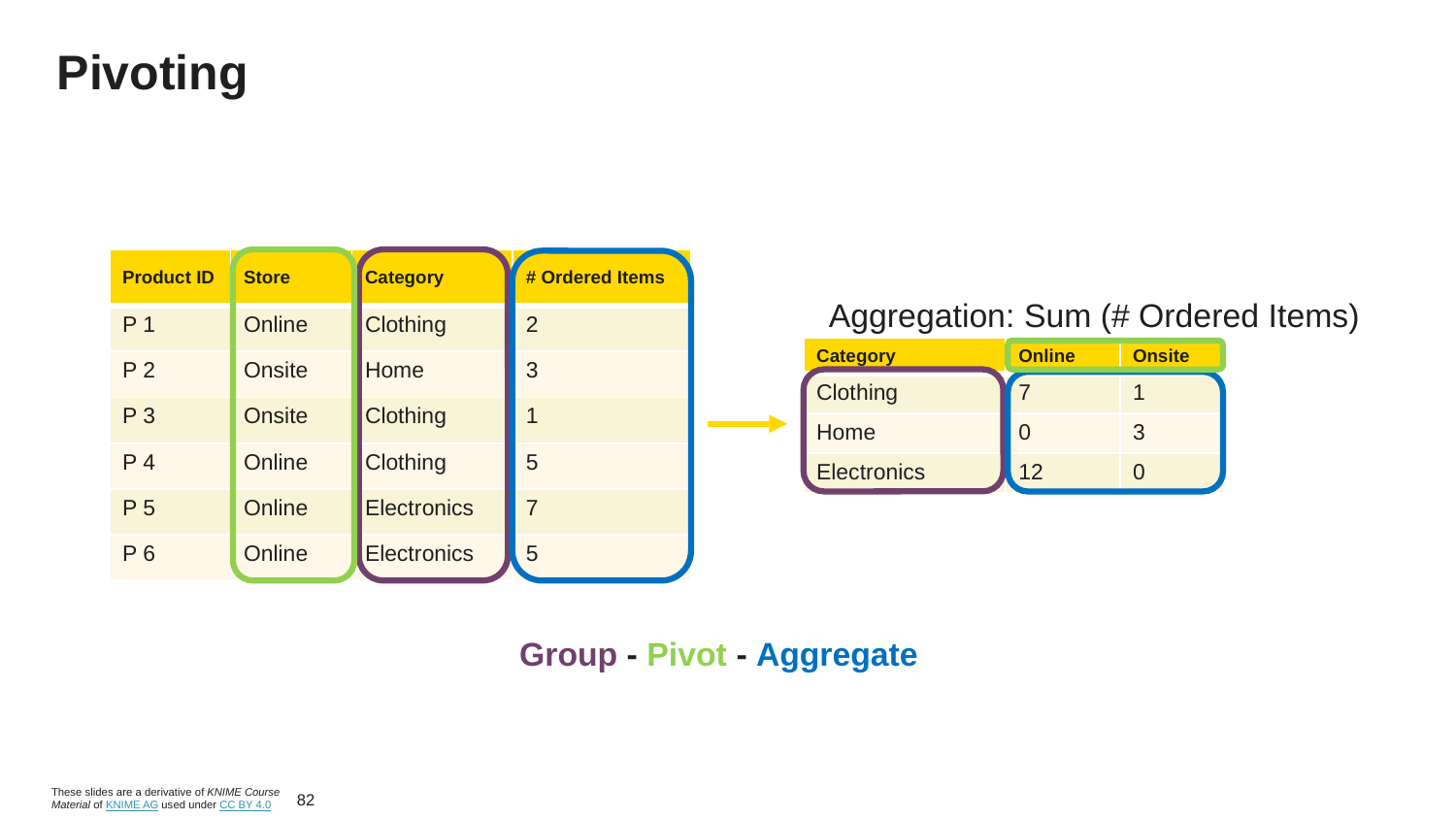

# Pivoting
| Product ID | Store | Category | # Ordered Items |
| --- | --- | --- | --- |
| P 1 | Online | Clothing | 2 |
| P 2 | Onsite | Home | 3 |
| P 3 | Onsite | Clothing | 1 |
| P 4 | Online | Clothing | 5 |
| P 5 | Online | Electronics | 7 |
| P 6 | Online | Electronics | 5 |

Aggregation: Sum (# Ordered Items)
| Category | Online | Onsite |
| --- | --- | --- |
| Clothing | 7 | 1 |
| Home | 0 | 3 |
| Electronics | 12 | 0 |

Group - Pivot - Aggregate
82